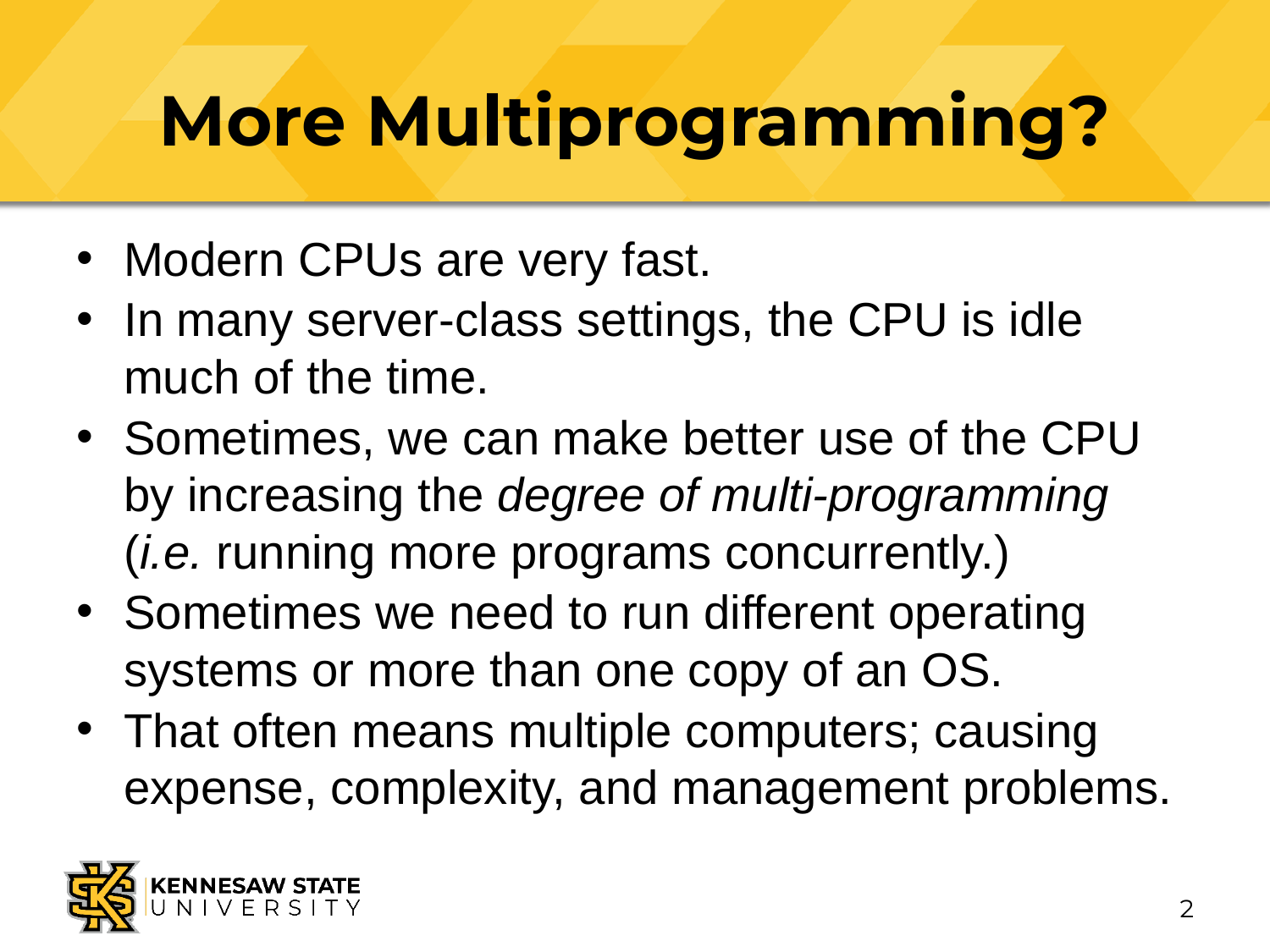

# More Multiprogramming?
Modern CPUs are very fast.
In many server-class settings, the CPU is idle much of the time.
Sometimes, we can make better use of the CPU by increasing the degree of multi-programming (i.e. running more programs concurrently.)
Sometimes we need to run different operating systems or more than one copy of an OS.
That often means multiple computers; causing expense, complexity, and management problems.
2